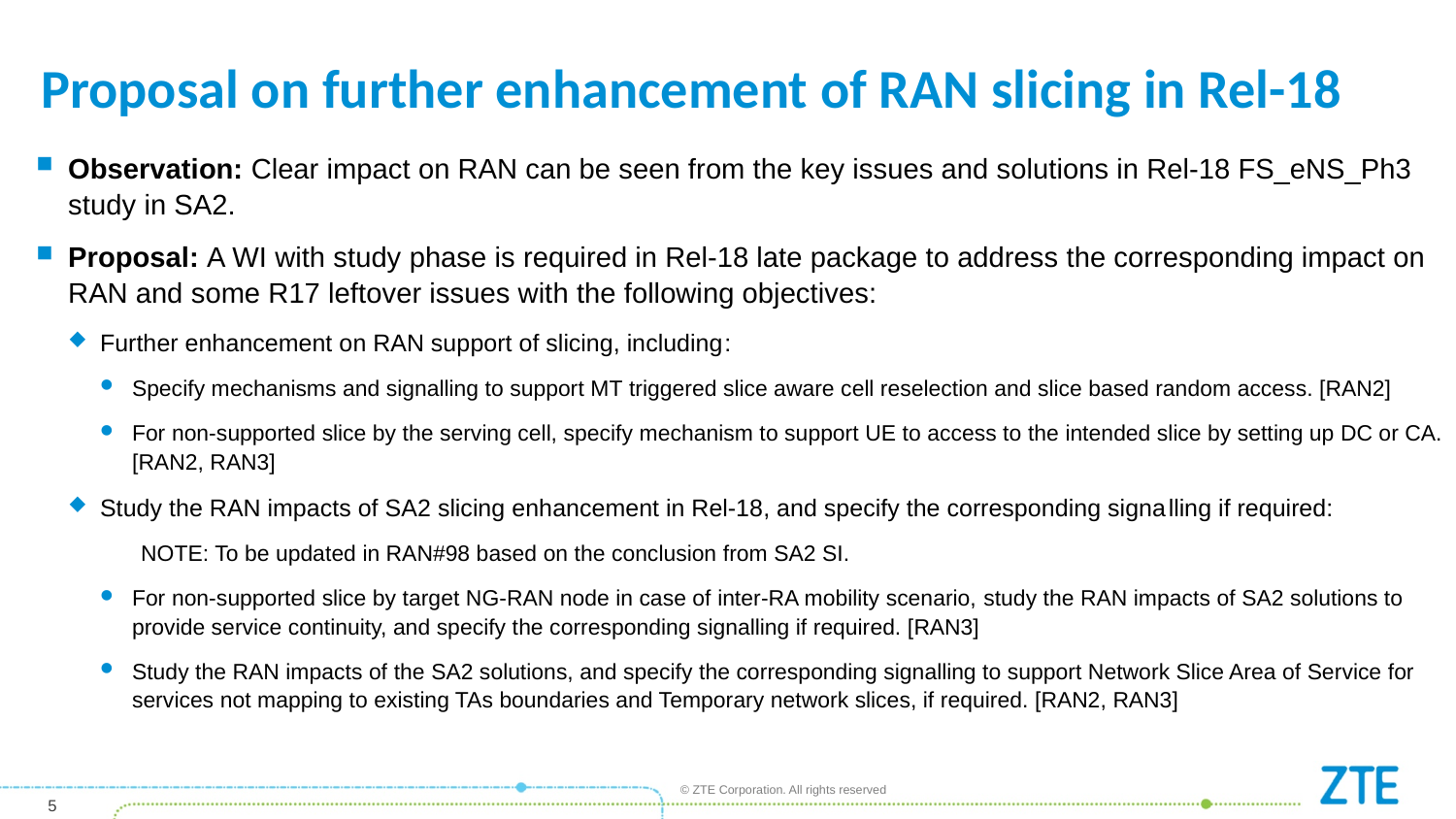

# Proposal on further enhancement of RAN slicing in Rel-18
Observation: Clear impact on RAN can be seen from the key issues and solutions in Rel-18 FS_eNS_Ph3 study in SA2.
Proposal: A WI with study phase is required in Rel-18 late package to address the corresponding impact on RAN and some R17 leftover issues with the following objectives:
Further enhancement on RAN support of slicing, including:
Specify mechanisms and signalling to support MT triggered slice aware cell reselection and slice based random access. [RAN2]
For non-supported slice by the serving cell, specify mechanism to support UE to access to the intended slice by setting up DC or CA. [RAN2, RAN3]
Study the RAN impacts of SA2 slicing enhancement in Rel-18, and specify the corresponding signalling if required:
NOTE: To be updated in RAN#98 based on the conclusion from SA2 SI.
For non-supported slice by target NG-RAN node in case of inter-RA mobility scenario, study the RAN impacts of SA2 solutions to provide service continuity, and specify the corresponding signalling if required. [RAN3]
Study the RAN impacts of the SA2 solutions, and specify the corresponding signalling to support Network Slice Area of Service for services not mapping to existing TAs boundaries and Temporary network slices, if required. [RAN2, RAN3]